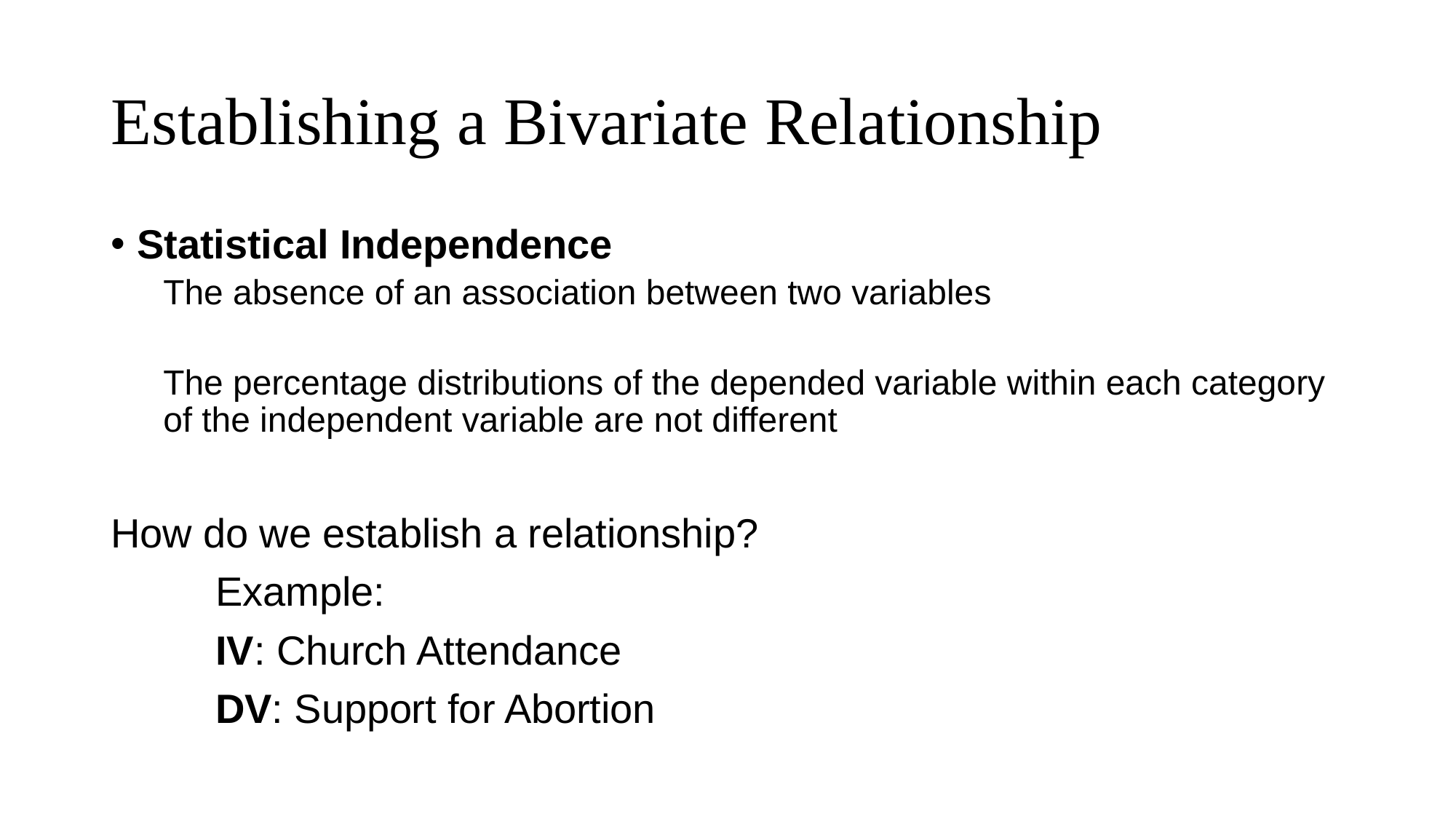

# Establishing a Bivariate Relationship
Statistical Independence
The absence of an association between two variables

The percentage distributions of the depended variable within each category of the independent variable are not different

How do we establish a relationship?
	Example:
	IV: Church Attendance
	DV: Support for Abortion